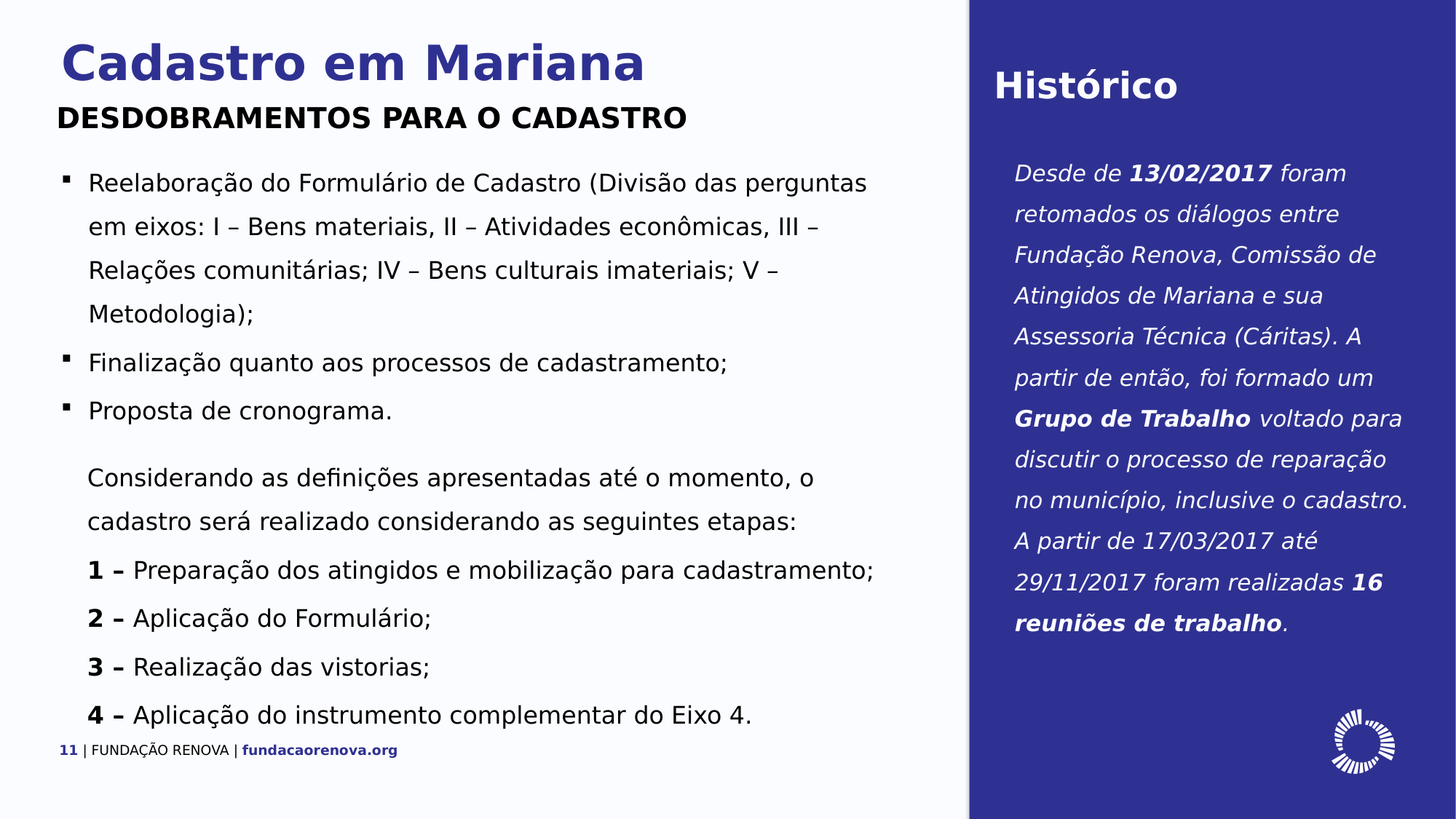

Cadastro em Mariana
Histórico
DESDOBRAMENTOS PARA O CADASTRO
Desde de 13/02/2017 foram retomados os diálogos entre Fundação Renova, Comissão de Atingidos de Mariana e sua Assessoria Técnica (Cáritas). A partir de então, foi formado um Grupo de Trabalho voltado para discutir o processo de reparação no município, inclusive o cadastro. A partir de 17/03/2017 até 29/11/2017 foram realizadas 16 reuniões de trabalho.

Reelaboração do Formulário de Cadastro (Divisão das perguntas em eixos: I – Bens materiais, II – Atividades econômicas, III – Relações comunitárias; IV – Bens culturais imateriais; V – Metodologia);
Finalização quanto aos processos de cadastramento;
Proposta de cronograma.
Considerando as definições apresentadas até o momento, o cadastro será realizado considerando as seguintes etapas:
1 – Preparação dos atingidos e mobilização para cadastramento;
2 – Aplicação do Formulário;
3 – Realização das vistorias;
4 – Aplicação do instrumento complementar do Eixo 4.